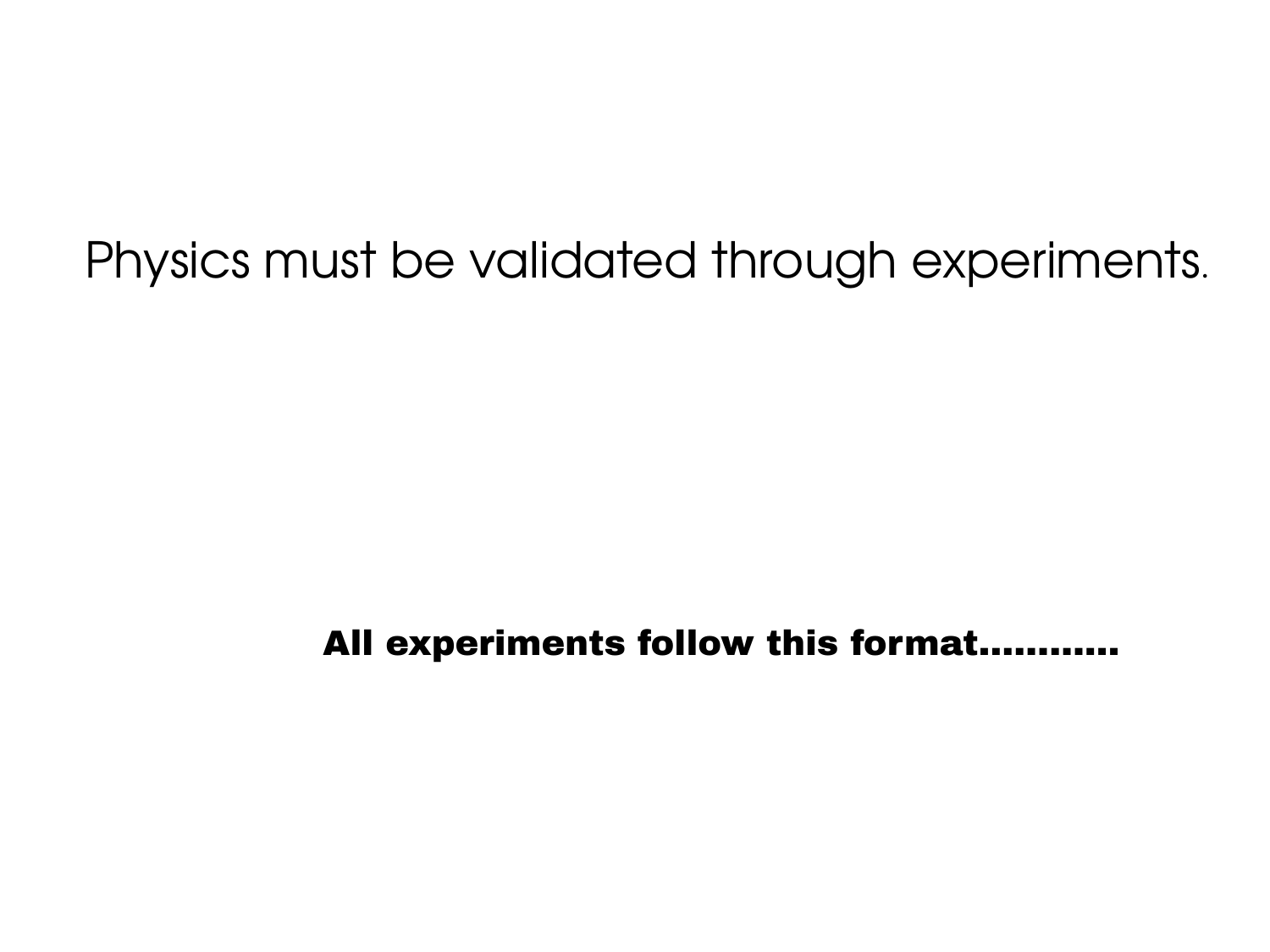

Physics must be validated through experiments.
All experiments follow this format…………